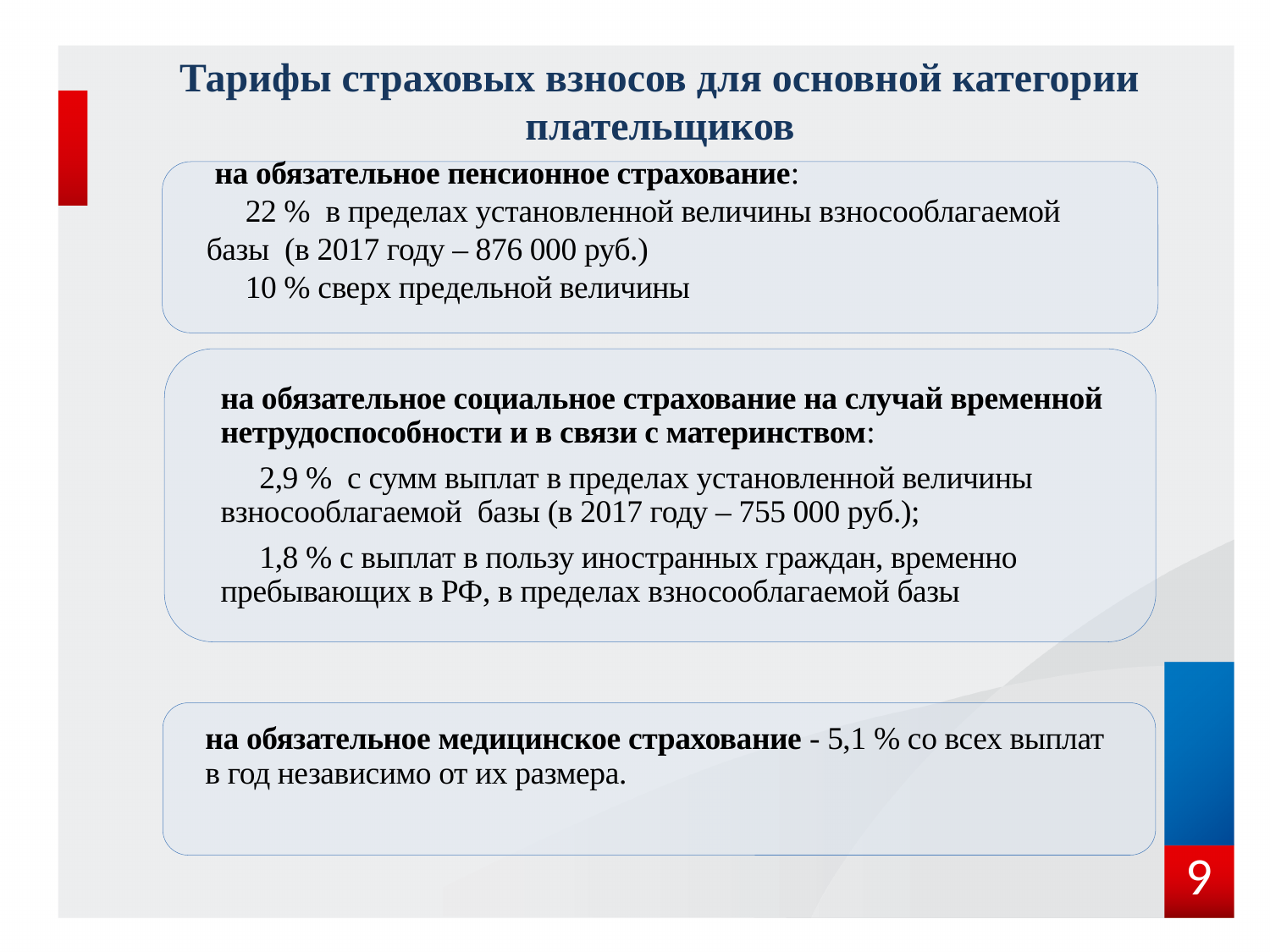

Тарифы страховых взносов для основной категории плательщиков
 на обязательное пенсионное страхование:
     22 %  в пределах установленной величины взносооблагаемой  базы  (в 2017 году – 876 000 руб.)
     10 % сверх предельной величины

на обязательное социальное страхование на случай временной нетрудоспособности и в связи с материнством:
     2,9 %  с сумм выплат в пределах установленной величины взносооблагаемой  базы (в 2017 году – 755 000 руб.);
     1,8 % с выплат в пользу иностранных граждан, временно пребывающих в РФ, в пределах взносооблагаемой базы
на обязательное медицинское страхование - 5,1 % со всех выплат в год независимо от их размера.

9